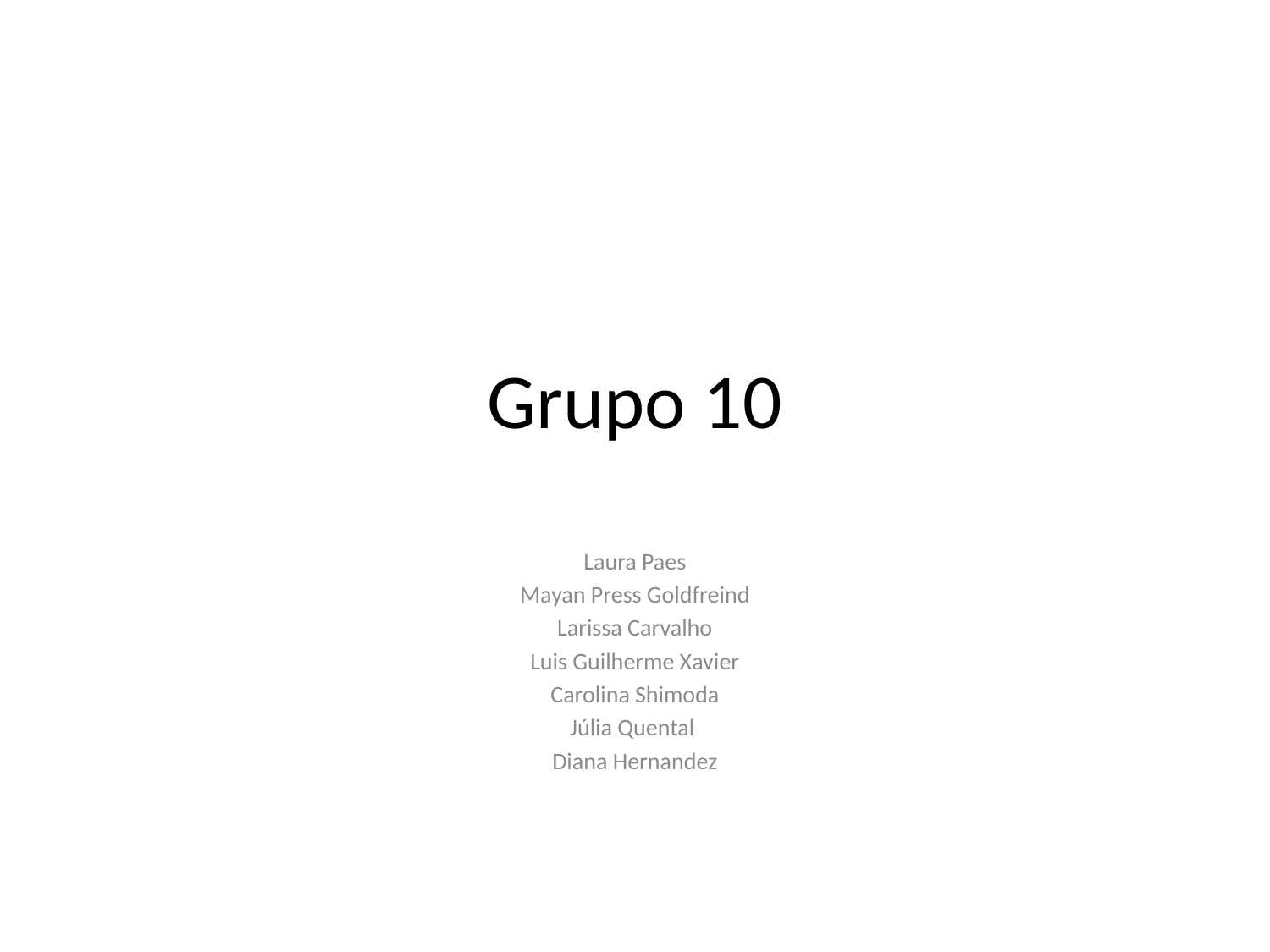

# Grupo 10
Laura Paes
Mayan Press Goldfreind
Larissa Carvalho
Luis Guilherme Xavier
Carolina Shimoda
Júlia Quental
Diana Hernandez